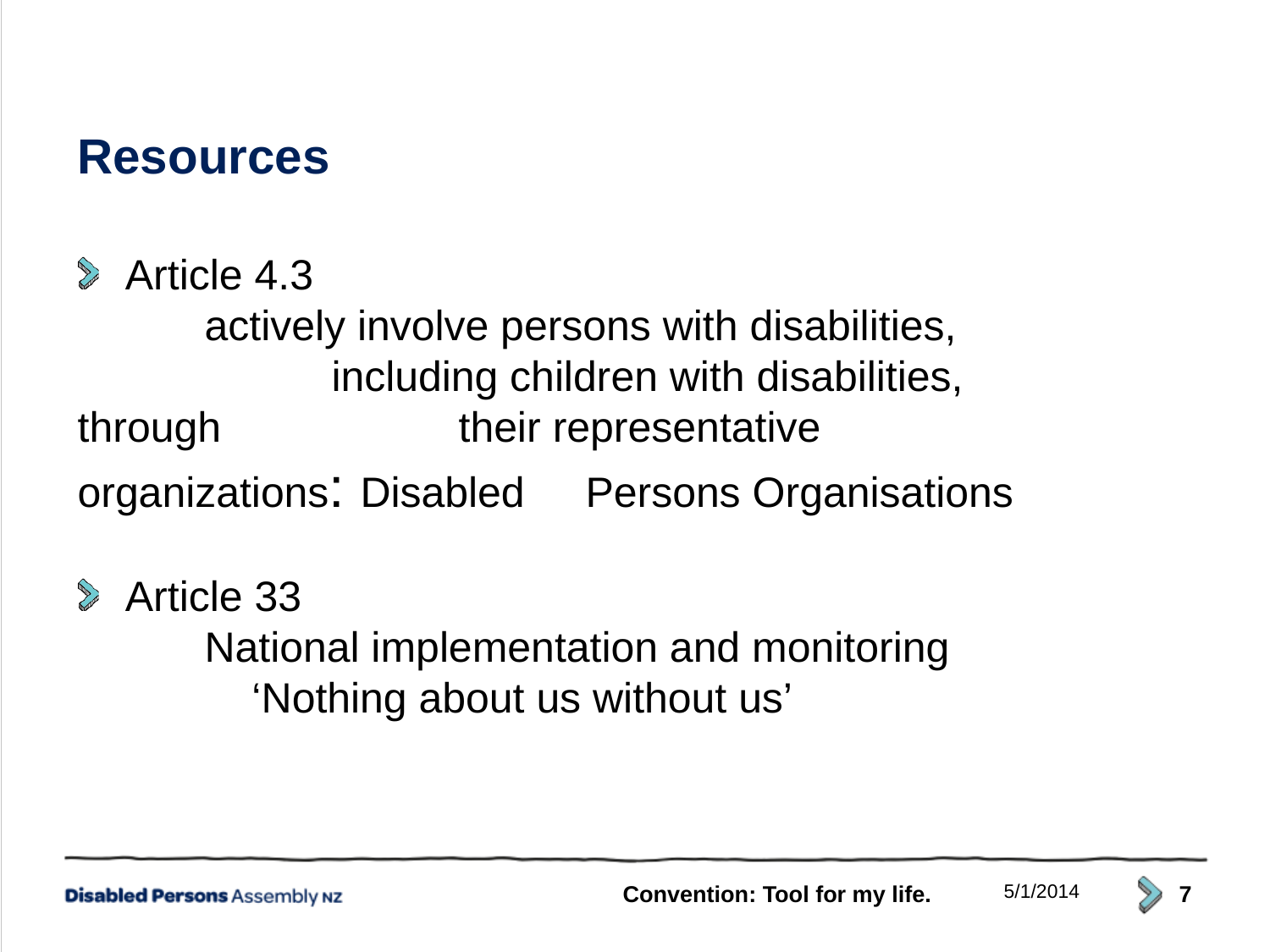

Resources

Article 4.3
	actively involve persons with disabilities, 	   	including children with disabilities, through 	   	their representative organizations: Disabled  	Persons Organisations

Article 33
	National implementation and monitoring
	    ‘Nothing about us without us’

Convention: Tool for my life.
5/1/2014
7